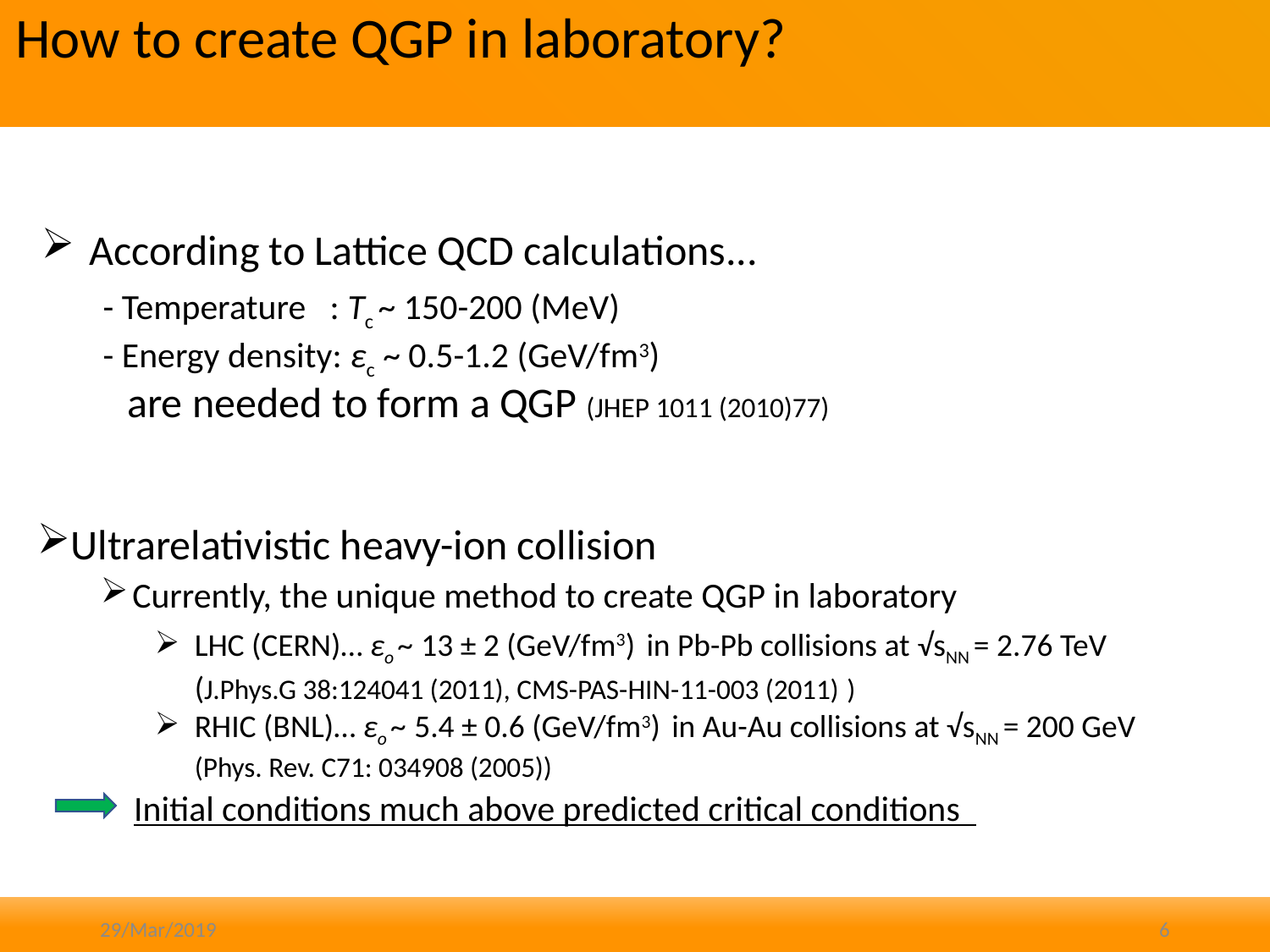

# How to create QGP in laboratory?
According to Lattice QCD calculations...

         are needed to form a QGP (JHEP 1011 (2010)77)

- Temperature   : Tc ~ 150-200 (MeV)
- Energy density: εc ~ 0.5-1.2 (GeV/fm3)
Ultrarelativistic heavy-ion collision
Currently, the unique method to create QGP in laboratory
LHC (CERN)… εo ~ 13 ± 2 (GeV/fm3)  in Pb-Pb collisions at √sNN = 2.76 TeV
(J.Phys.G 38:124041 (2011), CMS-PAS-HIN-11-003 (2011) )
RHIC (BNL)… εo ~ 5.4 ± 0.6 (GeV/fm3)  in Au-Au collisions at √sNN = 200 GeV
(Phys. Rev. C71: 034908 (2005))

Initial conditions much above predicted critical conditions

29/Mar/2019
6